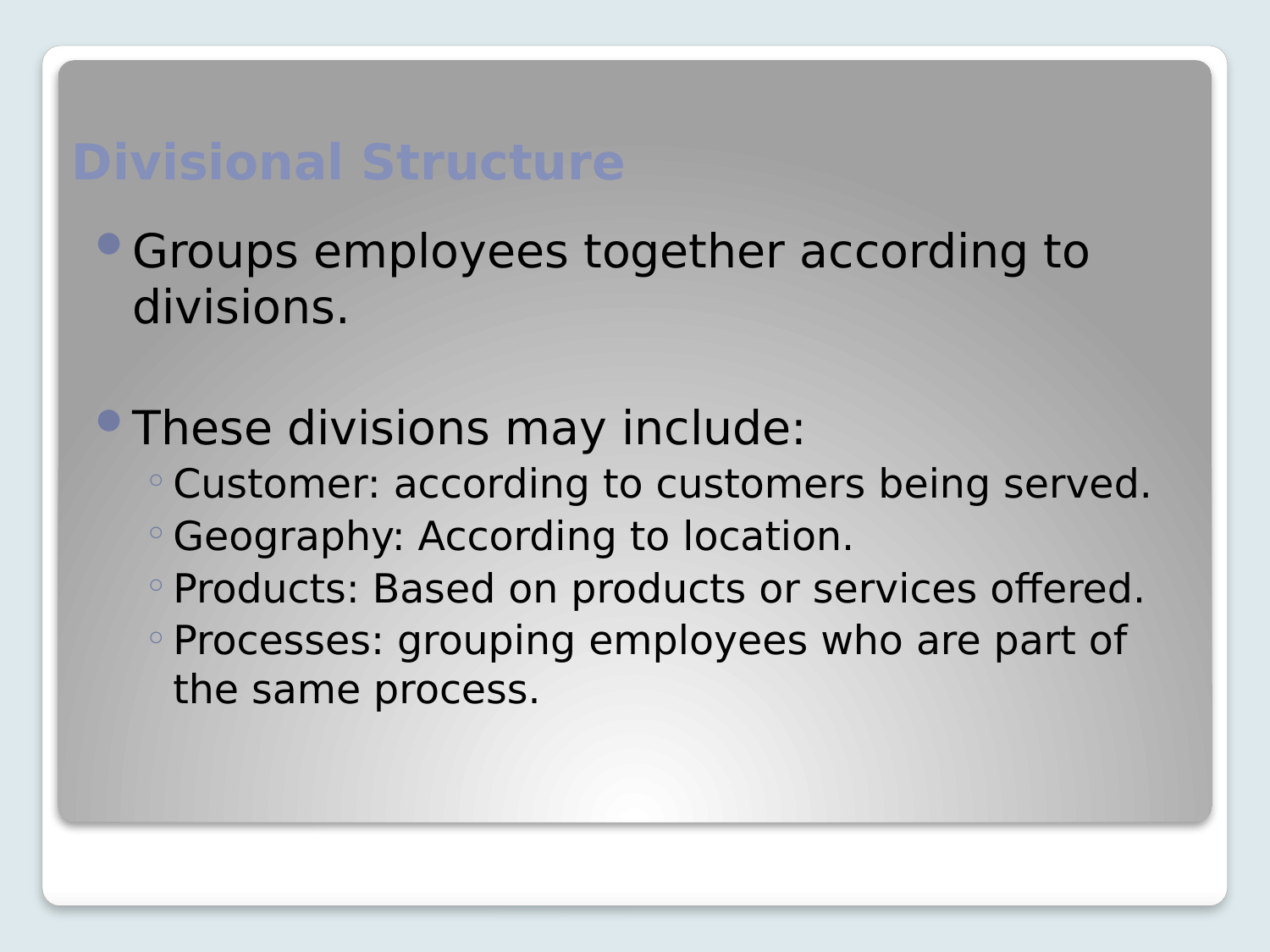

# Divisional Structure
Groups employees together according to divisions.

These divisions may include:
Customer: according to customers being served.
Geography: According to location.
Products: Based on products or services offered.
Processes: grouping employees who are part of the same process.